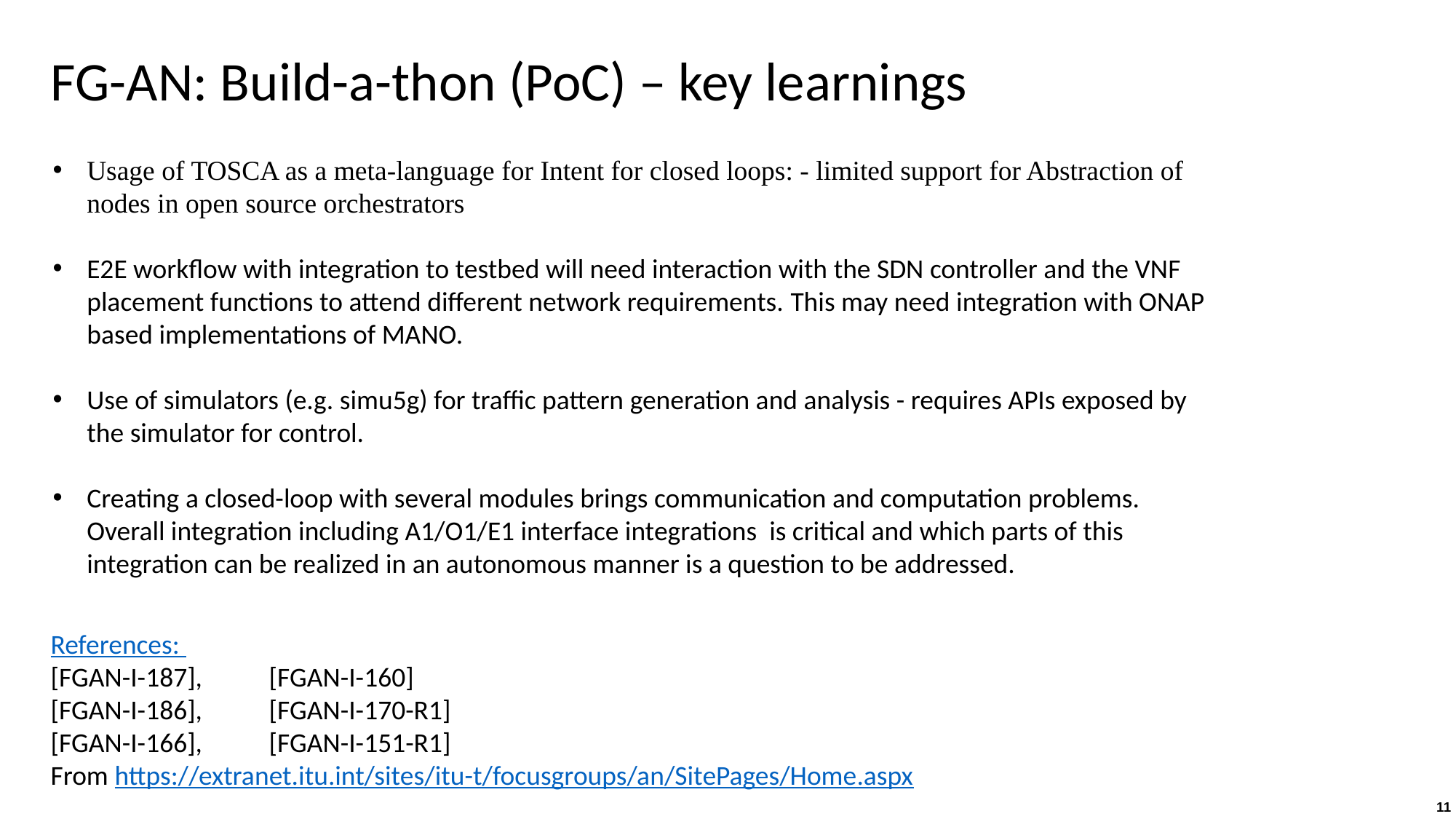

FG-AN: Build-a-thon (PoC) – key learnings
Usage of TOSCA as a meta-language for Intent for closed loops: - limited support for Abstraction of nodes in open source orchestrators

E2E workflow with integration to testbed will need interaction with the SDN controller and the VNF placement functions to attend different network requirements. This may need integration with ONAP based implementations of MANO.

Use of simulators (e.g. simu5g) for traffic pattern generation and analysis - requires APIs exposed by the simulator for control.

Creating a closed-loop with several modules brings communication and computation problems. Overall integration including A1/O1/E1 interface integrations  is critical and which parts of this integration can be realized in an autonomous manner is a question to be addressed.

References:
[FGAN-I-187], 	[FGAN-I-160]
[FGAN-I-186], 	[FGAN-I-170-R1]
[FGAN-I-166], 	[FGAN-I-151-R1]
From https://extranet.itu.int/sites/itu-t/focusgroups/an/SitePages/Home.aspx